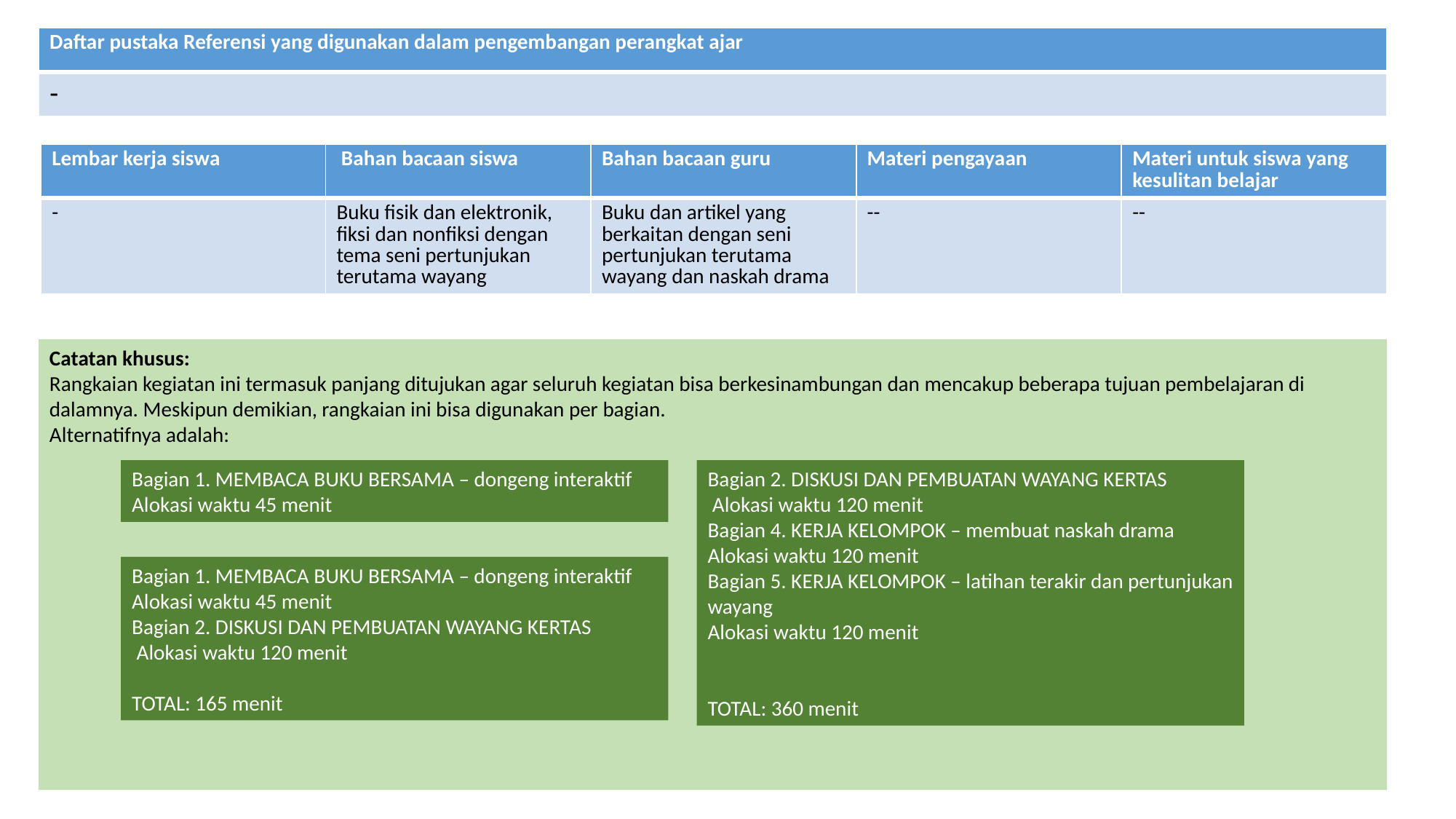

| Daftar pustaka Referensi yang digunakan dalam pengembangan perangkat ajar |
| --- |
| - |
| Lembar kerja siswa | Bahan bacaan siswa | Bahan bacaan guru | Materi pengayaan | Materi untuk siswa yang kesulitan belajar |
| --- | --- | --- | --- | --- |
| - | Buku fisik dan elektronik, fiksi dan nonfiksi dengan tema seni pertunjukan terutama wayang | Buku dan artikel yang berkaitan dengan seni pertunjukan terutama wayang dan naskah drama | -- | -- |
Catatan khusus:
Rangkaian kegiatan ini termasuk panjang ditujukan agar seluruh kegiatan bisa berkesinambungan dan mencakup beberapa tujuan pembelajaran di dalamnya. Meskipun demikian, rangkaian ini bisa digunakan per bagian.
Alternatifnya adalah:

Bagian 1. MEMBACA BUKU BERSAMA – dongeng interaktif
Alokasi waktu 45 menit
Bagian 2. DISKUSI DAN PEMBUATAN WAYANG KERTAS
 Alokasi waktu 120 menit
Bagian 4. KERJA KELOMPOK – membuat naskah drama Alokasi waktu 120 menit
Bagian 5. KERJA KELOMPOK – latihan terakir dan pertunjukan wayang
Alokasi waktu 120 menit

TOTAL: 360 menit
Bagian 1. MEMBACA BUKU BERSAMA – dongeng interaktif Alokasi waktu 45 menit
Bagian 2. DISKUSI DAN PEMBUATAN WAYANG KERTAS
 Alokasi waktu 120 menit

TOTAL: 165 menit